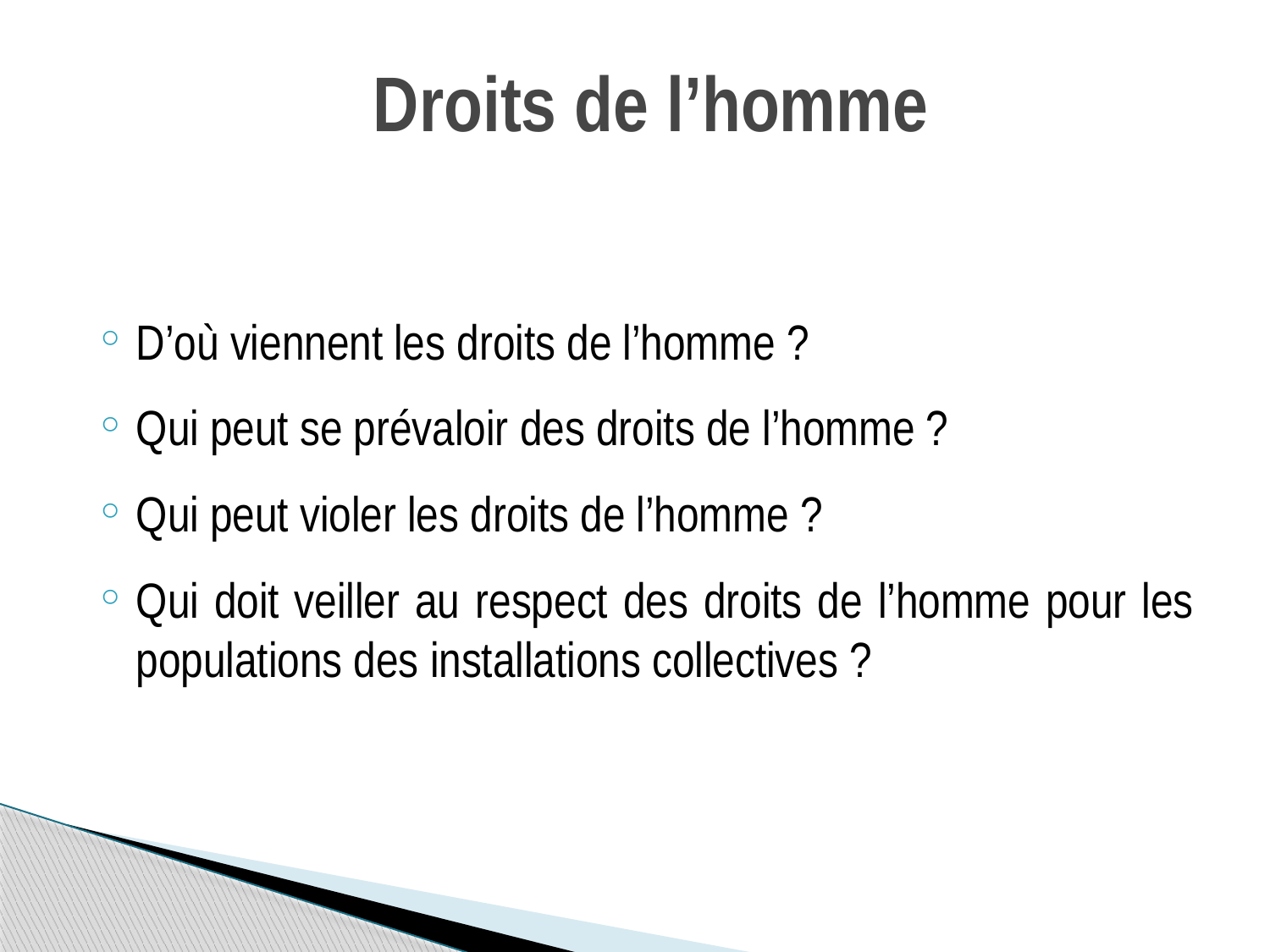

# Droits de l’homme

D’où viennent les droits de l’homme ?
Qui peut se prévaloir des droits de l’homme ?
Qui peut violer les droits de l’homme ?
Qui doit veiller au respect des droits de l’homme pour les populations des installations collectives ?